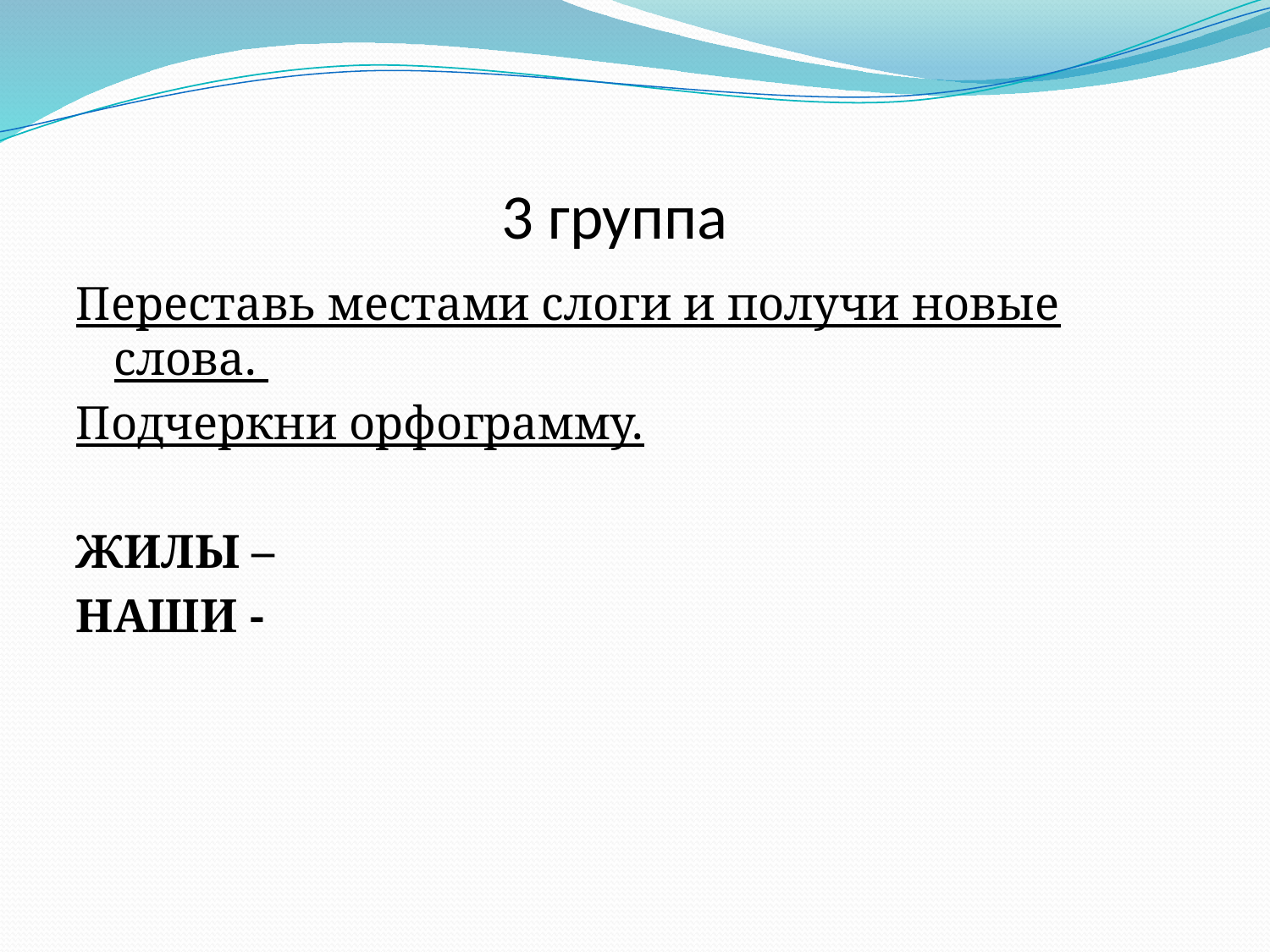

# 3 группа
Переставь местами слоги и получи новые слова.
Подчеркни орфограмму.

ЖИЛЫ –
НАШИ -